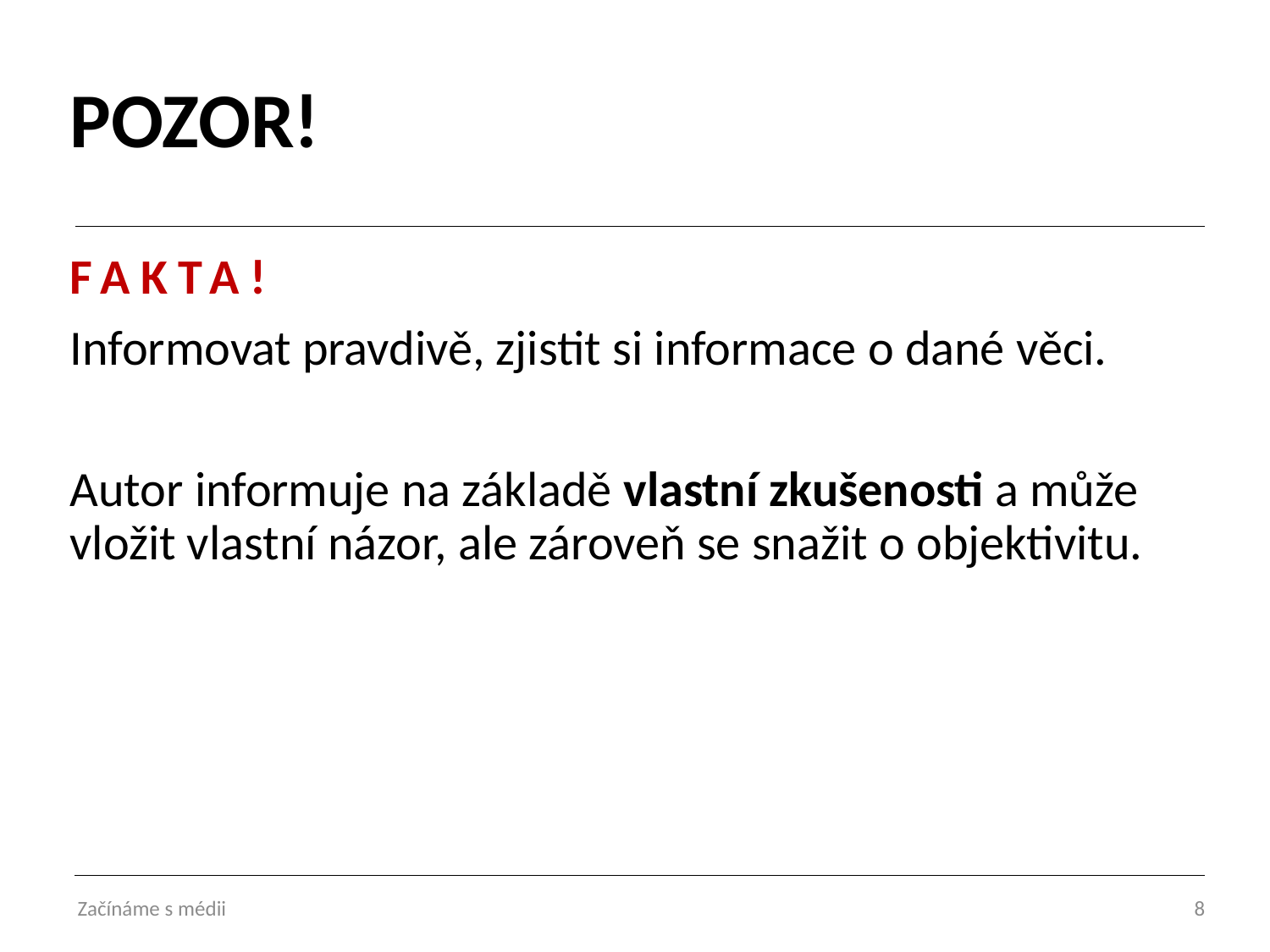

# POZOR!
FAKTA!
Informovat pravdivě, zjistit si informace o dané věci.

Autor informuje na základě vlastní zkušenosti a může vložit vlastní názor, ale zároveň se snažit o objektivitu.

Začínáme s médii
8